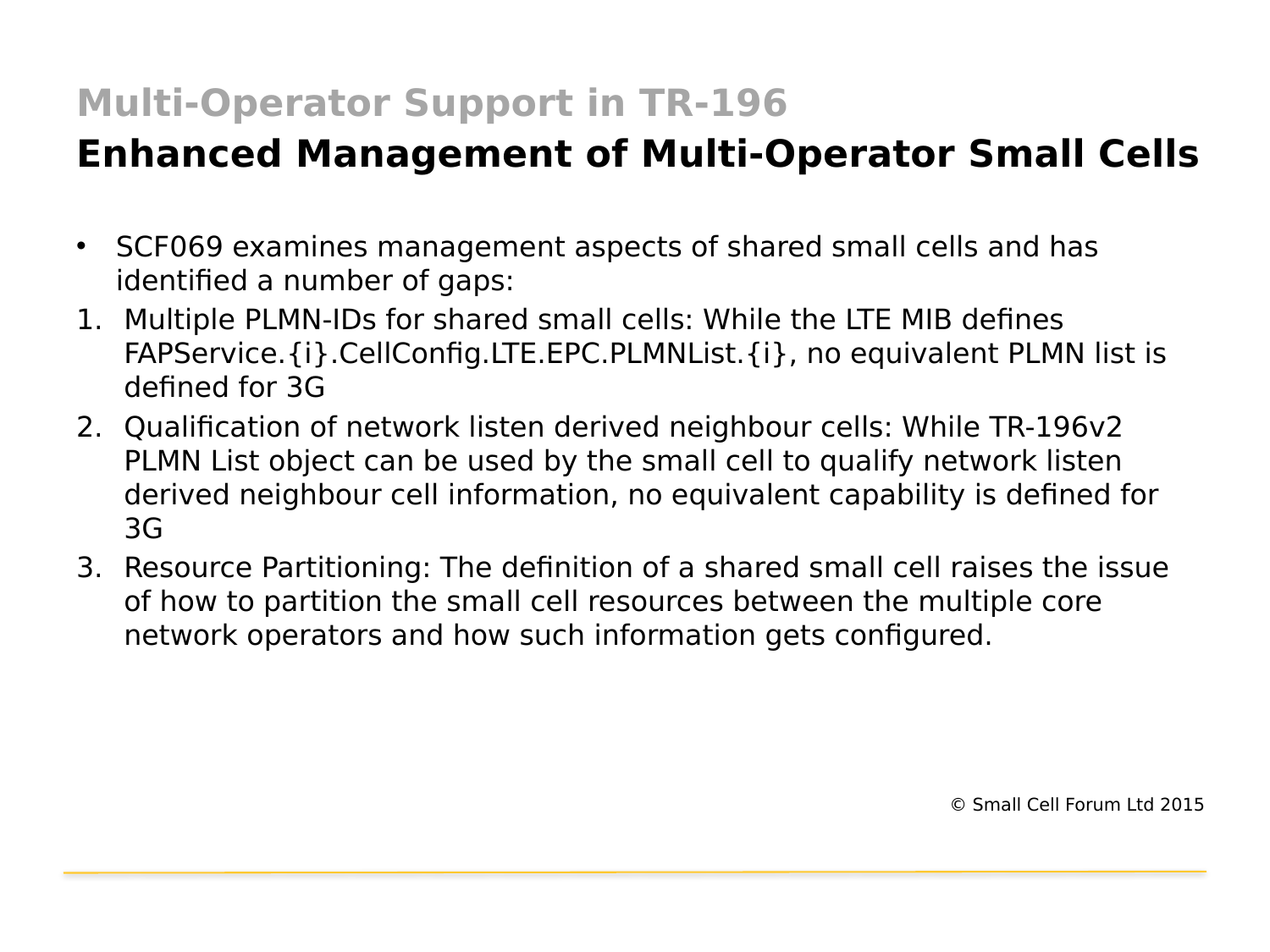

# Multi-Operator Support in TR-196 Enhanced Management of Multi-Operator Small Cells
SCF069 examines management aspects of shared small cells and has identified a number of gaps:
Multiple PLMN-IDs for shared small cells: While the LTE MIB defines FAPService.{i}.CellConfig.LTE.EPC.PLMNList.{i}, no equivalent PLMN list is defined for 3G
Qualification of network listen derived neighbour cells: While TR-196v2 PLMN List object can be used by the small cell to qualify network listen derived neighbour cell information, no equivalent capability is defined for 3G
Resource Partitioning: The definition of a shared small cell raises the issue of how to partition the small cell resources between the multiple core network operators and how such information gets configured.

© Small Cell Forum Ltd 2015